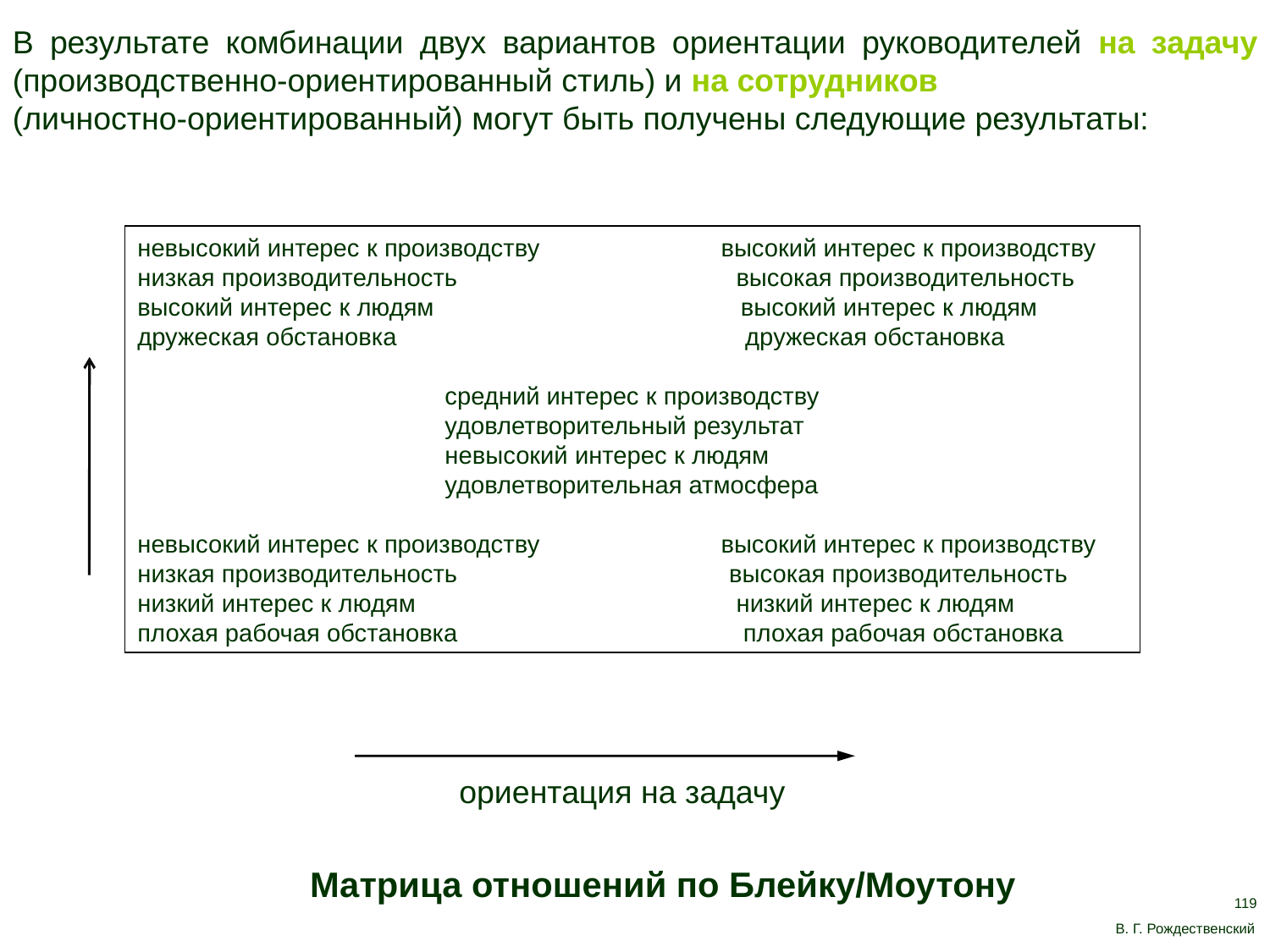

В результате комбинации двух вариантов ориентации руководителей на задачу (производственно-ориентированный стиль) и на сотрудников
(личностно-ориентированный) могут быть получены следующие результаты:
невысокий интерес к производству                          высокий интерес к производству
низкая производительность                                        высокая производительность
высокий интерес к людям                                            высокий интерес к людям
дружеская обстановка                                                  дружеская обстановка

                                            средний интерес к производству
                                            удовлетворительный результат
                                            невысокий интерес к людям
                                            удовлетворительная атмосфера

невысокий интерес к производству                          высокий интерес к производству
низкая производительность                                       высокая производительность
низкий интерес к людям                                              низкий интерес к людям
плохая рабочая обстановка                                         плохая рабочая обстановка

ориентация на задачу
Матрица отношений по Блейку/Моутону
119
В. Г. Рождественский